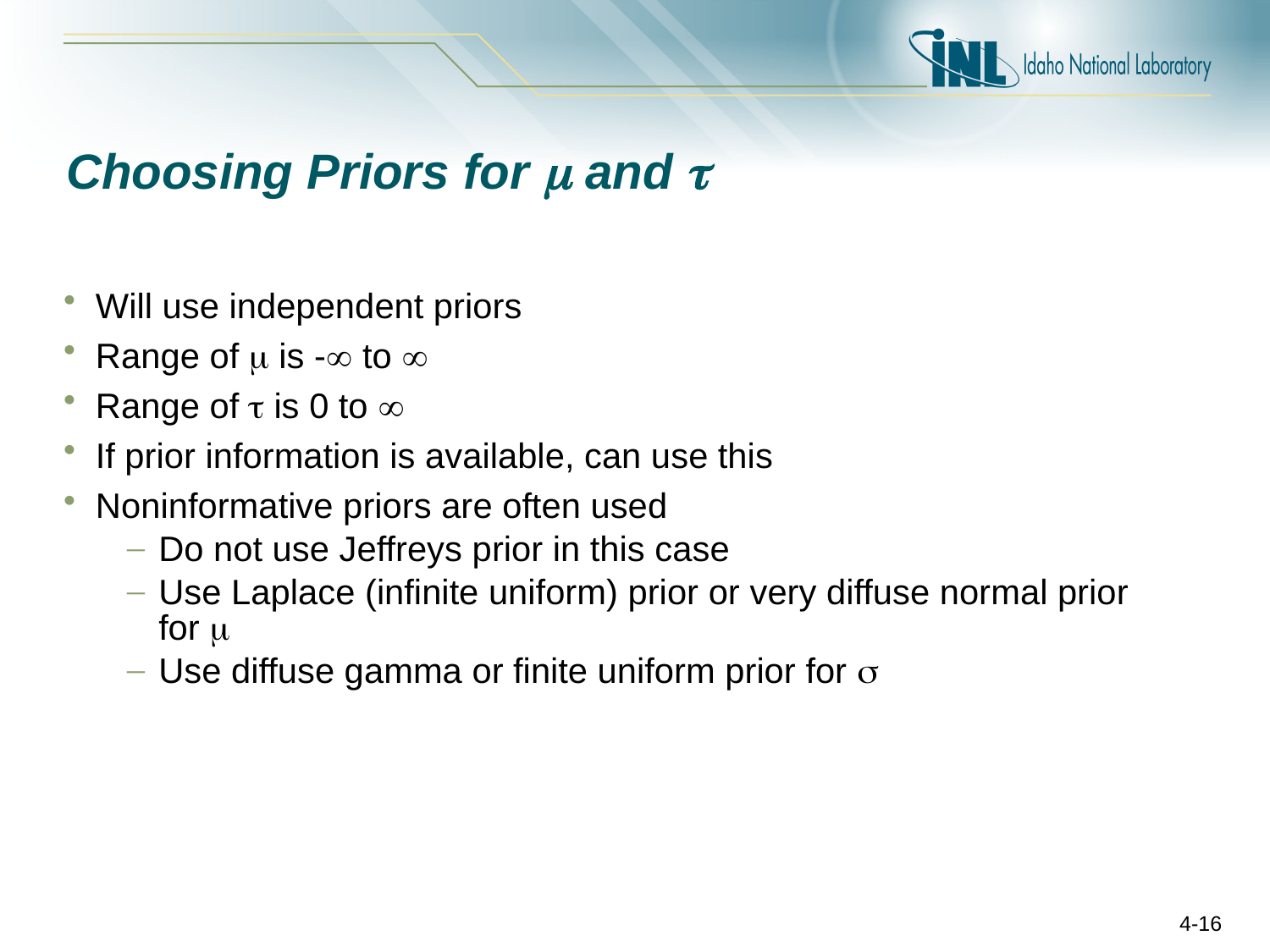

# Choosing Priors for μ and τ
Will use independent priors
Range of μ is -∞ to ∞
Range of τ is 0 to ∞
If prior information is available, can use this
Noninformative priors are often used
Do not use Jeffreys prior in this case
Use Laplace (infinite uniform) prior or very diffuse normal prior for μ
Use diffuse gamma or finite uniform prior for σ
4-16